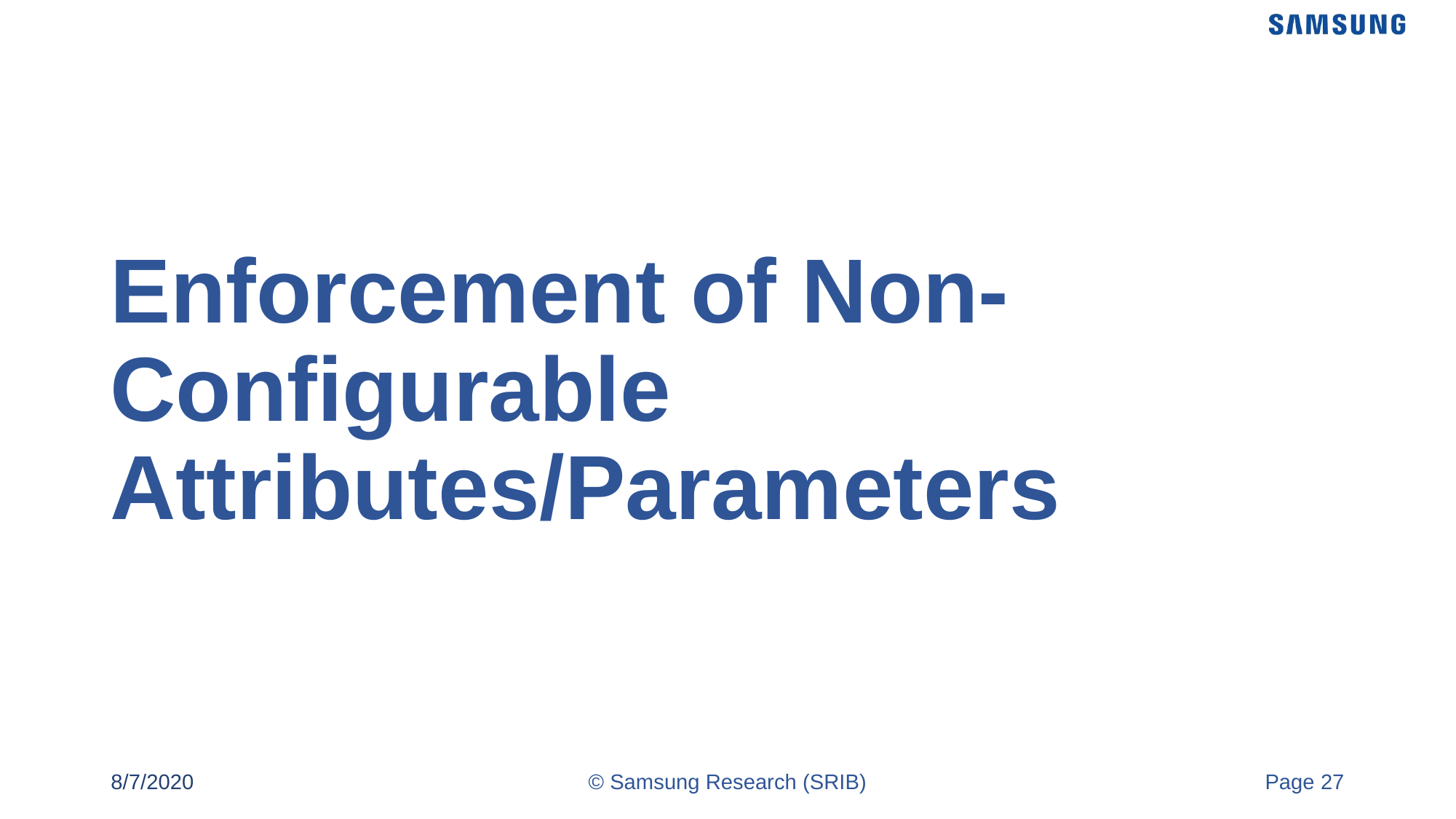

# Enforcement of Non-Configurable Attributes/Parameters
8/7/2020
© Samsung Research (SRIB)
Page 27